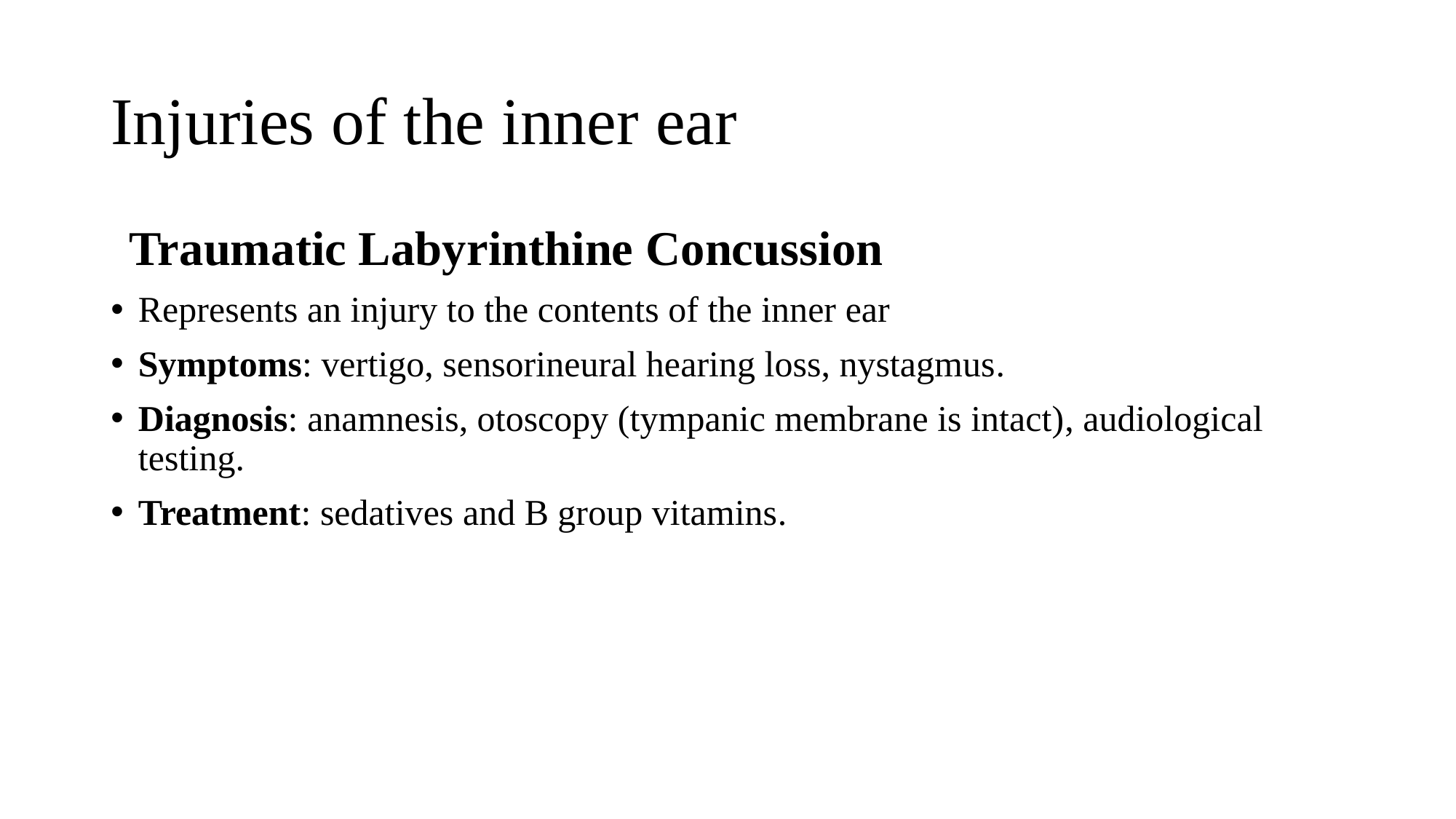

# Injuries of the inner ear
  Traumatic Labyrinthine Concussion
Represents an injury to the contents of the inner ear
Symptoms: vertigo, sensorineural hearing loss, nystagmus.
Diagnosis: anamnesis, otoscopy (tympanic membrane is intact), audiological testing.
Treatment: sedatives and B group vitamins.